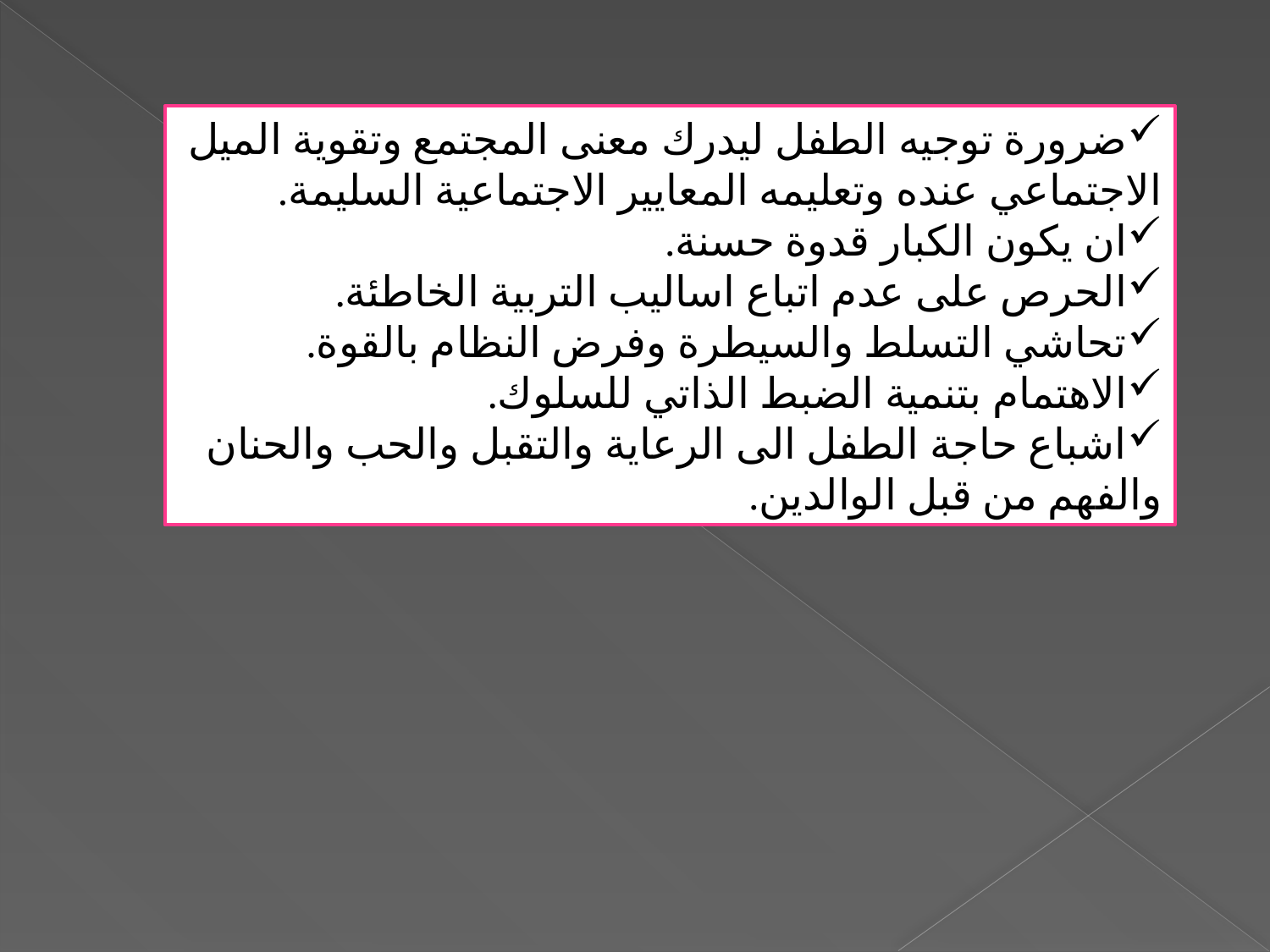

ضرورة توجيه الطفل ليدرك معنى المجتمع وتقوية الميل الاجتماعي عنده وتعليمه المعايير الاجتماعية السليمة.
ان يكون الكبار قدوة حسنة.
الحرص على عدم اتباع اساليب التربية الخاطئة.
تحاشي التسلط والسيطرة وفرض النظام بالقوة.
الاهتمام بتنمية الضبط الذاتي للسلوك.
اشباع حاجة الطفل الى الرعاية والتقبل والحب والحنان والفهم من قبل الوالدين.